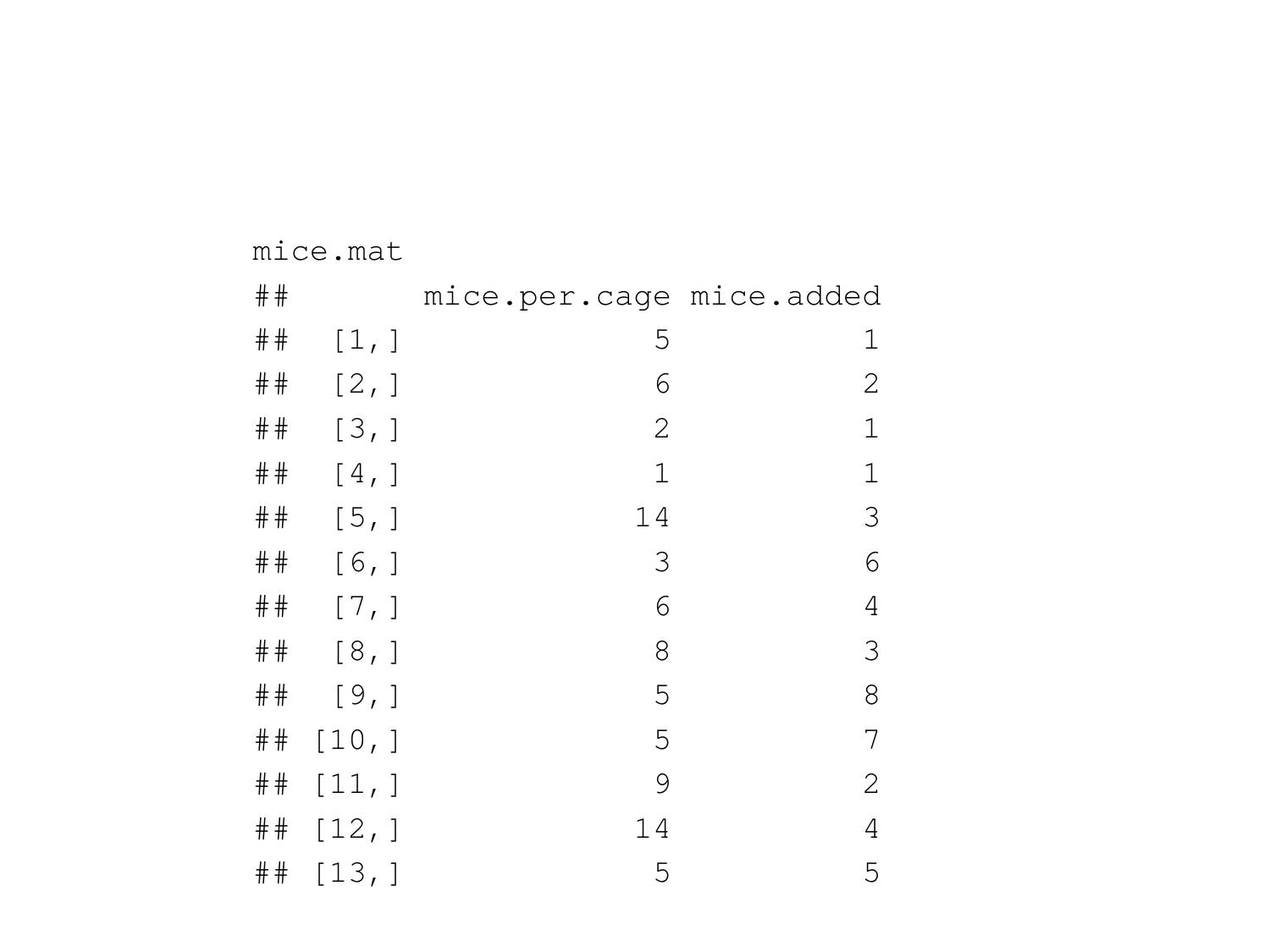

mice.mat
##       mice.per.cage mice.added
##  [1,]             5          1
##  [2,]             6          2
##  [3,]             2          1
##  [4,]             1          1
##  [5,]            14          3
##  [6,]             3          6
##  [7,]             6          4
##  [8,]             8          3
##  [9,]             5          8
## [10,]             5          7
## [11,]             9          2
## [12,]            14          4
## [13,]             5          5